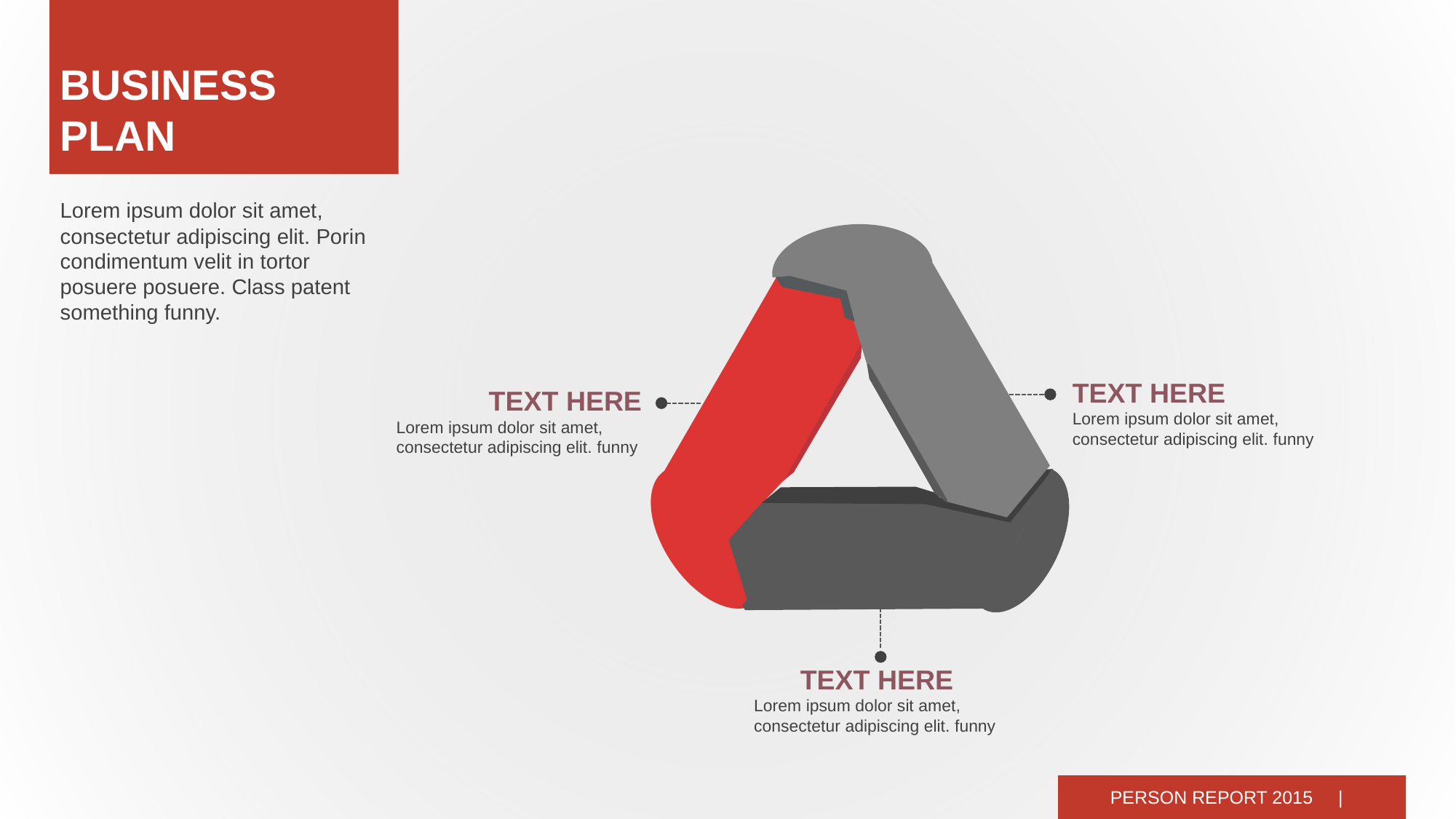

BUSINESS
PLAN

Lorem ipsum dolor sit amet, consectetur adipiscing elit. Porin condimentum velit in tortor posuere posuere. Class patent something funny.

TEXT HERE
Lorem ipsum dolor sit amet, consectetur adipiscing elit. funny
TEXT HERE
Lorem ipsum dolor sit amet, consectetur adipiscing elit. funny

TEXT HERE
Lorem ipsum dolor sit amet, consectetur adipiscing elit. funny
PERSON REPORT 2015     |